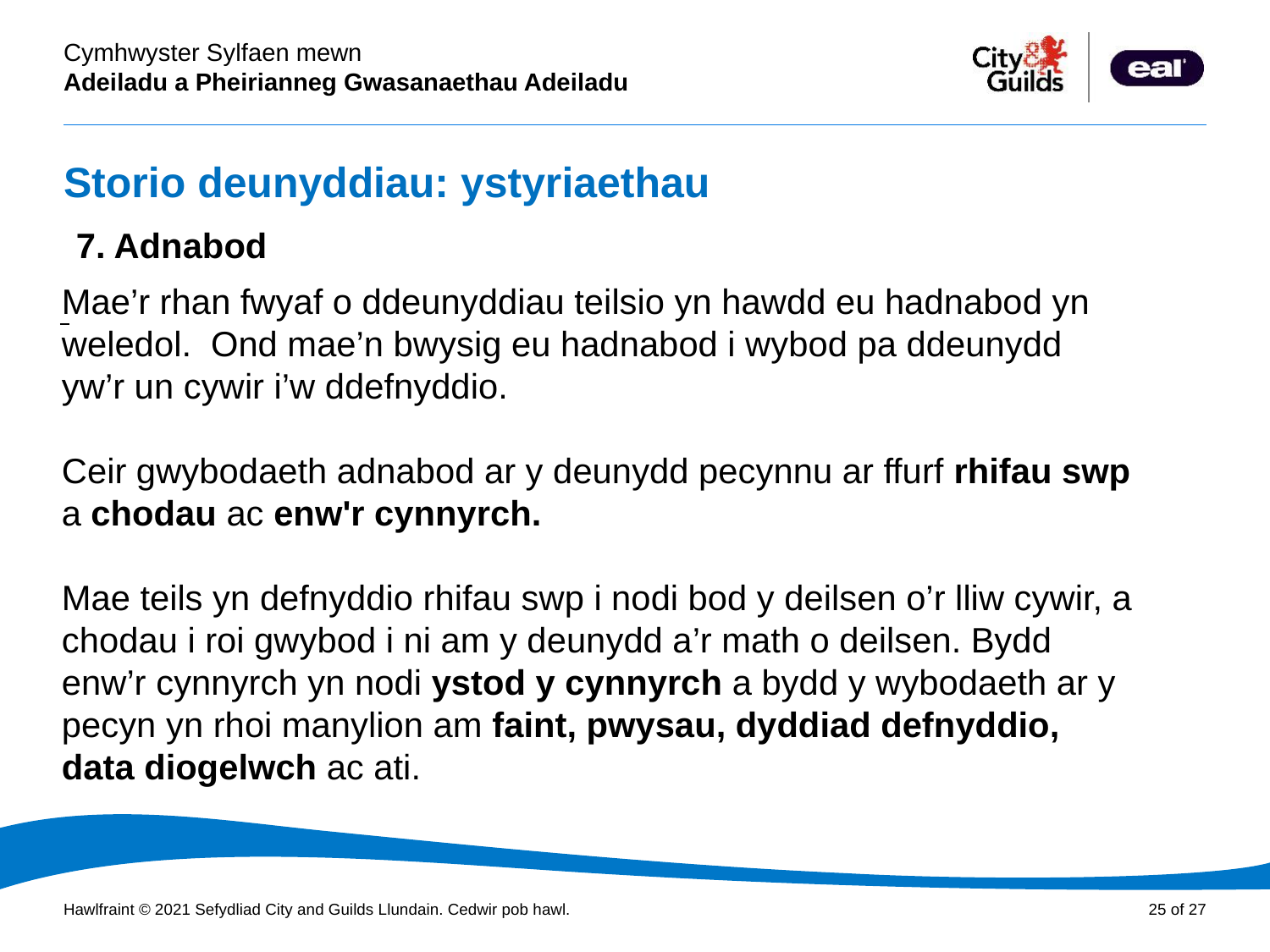

# Storio deunyddiau: ystyriaethau

Cyflwyniad PowerPoint
7. Adnabod
Mae’r rhan fwyaf o ddeunyddiau teilsio yn hawdd eu hadnabod yn weledol.  Ond mae’n bwysig eu hadnabod i wybod pa ddeunydd yw’r un cywir i’w ddefnyddio.

Ceir gwybodaeth adnabod ar y deunydd pecynnu ar ffurf rhifau swp a chodau ac enw'r cynnyrch.

Mae teils yn defnyddio rhifau swp i nodi bod y deilsen o’r lliw cywir, a chodau i roi gwybod i ni am y deunydd a’r math o deilsen. Bydd enw’r cynnyrch yn nodi ystod y cynnyrch a bydd y wybodaeth ar y pecyn yn rhoi manylion am faint, pwysau, dyddiad defnyddio, data diogelwch ac ati.